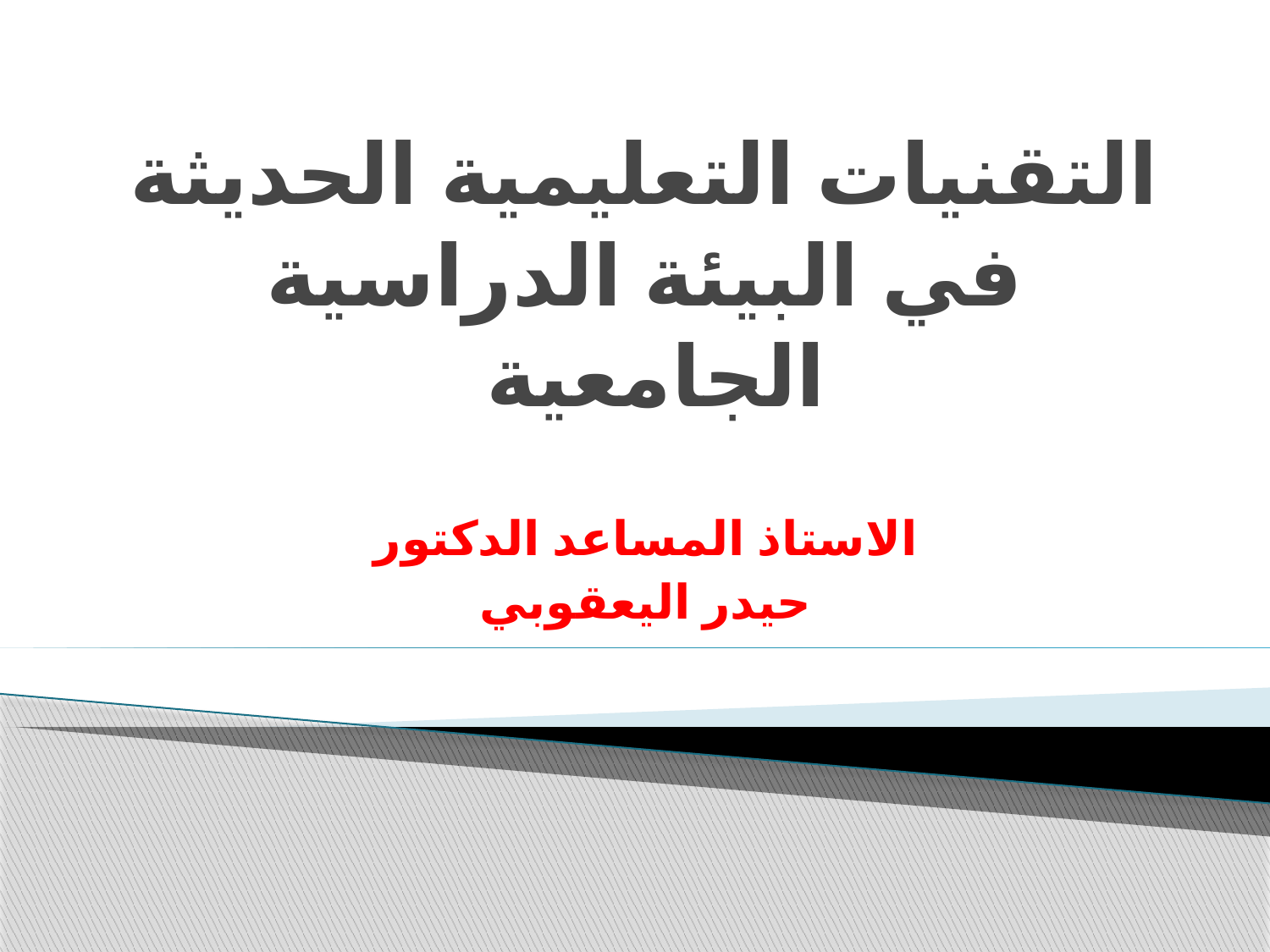

# التقنيات التعليمية الحديثة في البيئة الدراسية الجامعية
الاستاذ المساعد الدكتور
حيدر اليعقوبي